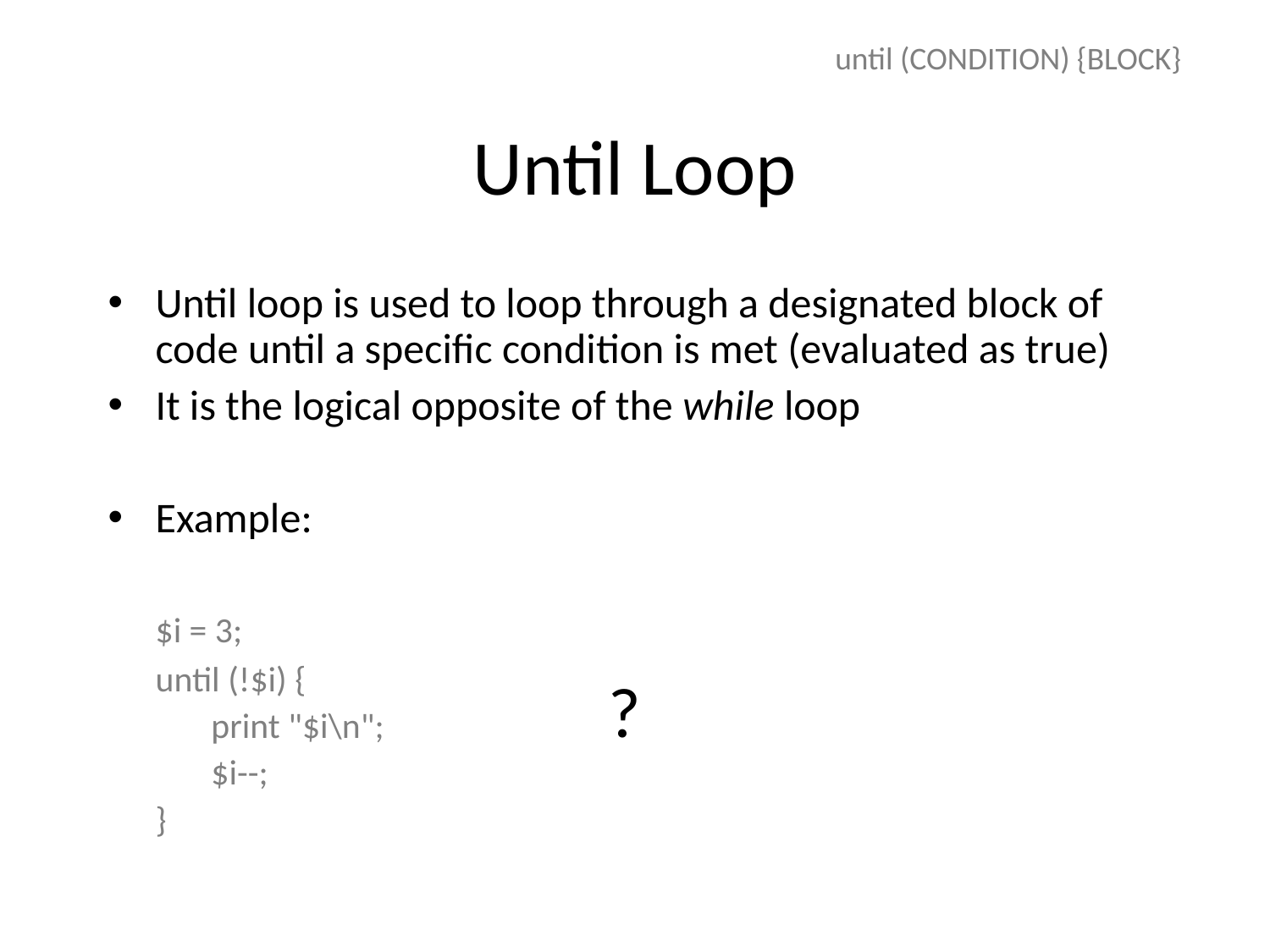

until (CONDITION) {BLOCK}
# Until Loop
Until loop is used to loop through a designated block of code until a specific condition is met (evaluated as true)
It is the logical opposite of the while loop

Example:

	$i = 3;
	until (!$i) {
	print "$i\n";
	$i--;
	}
?